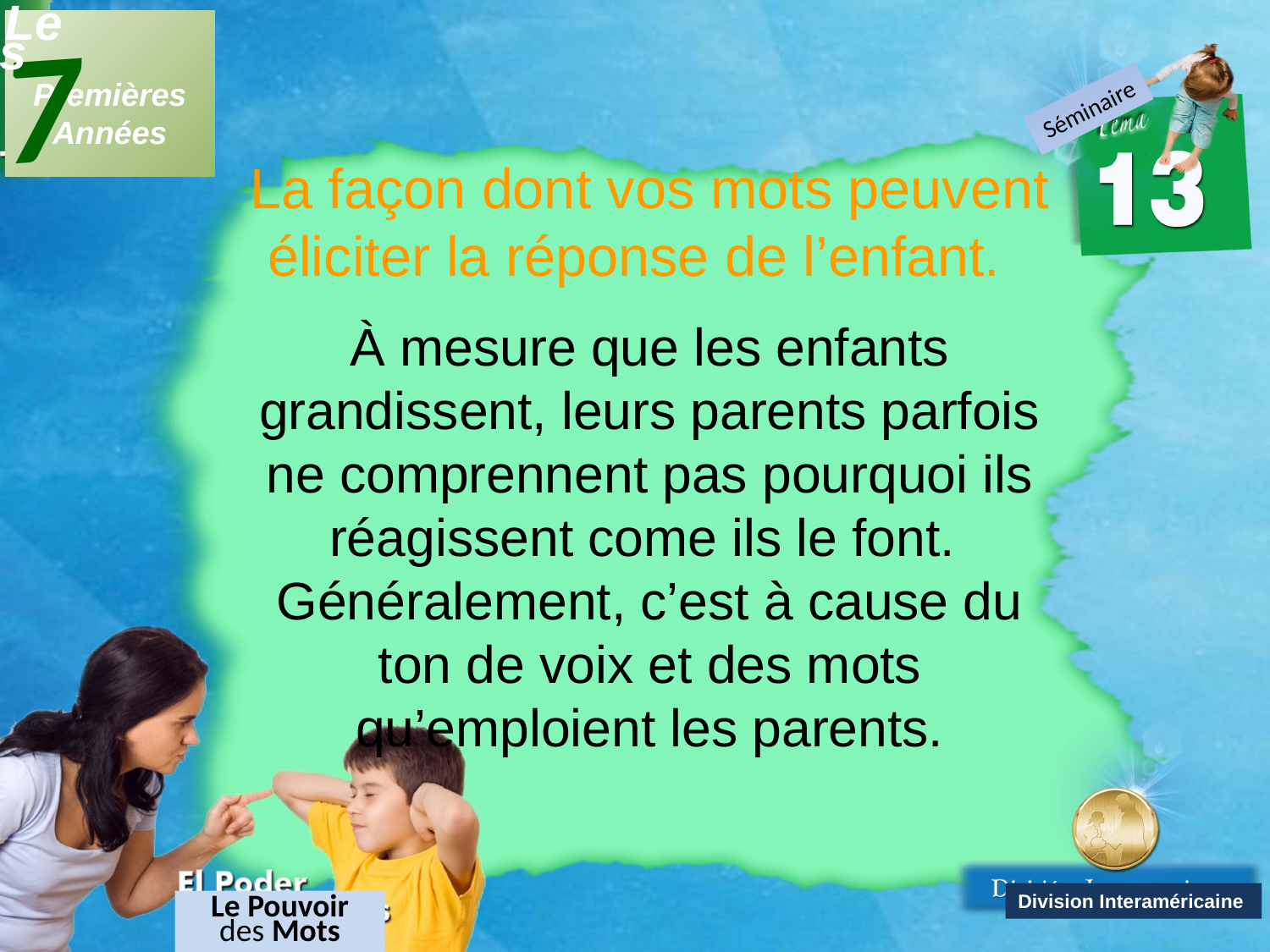

7
Les
         Premières
Années
Séminaire
La façon dont vos mots peuvent éliciter la réponse de l’enfant.

À mesure que les enfants grandissent, leurs parents parfois ne comprennent pas pourquoi ils réagissent come ils le font.  Généralement, c’est à cause du ton de voix et des mots qu’emploient les parents.
Division Interaméricaine
Le Pouvoir des Mots